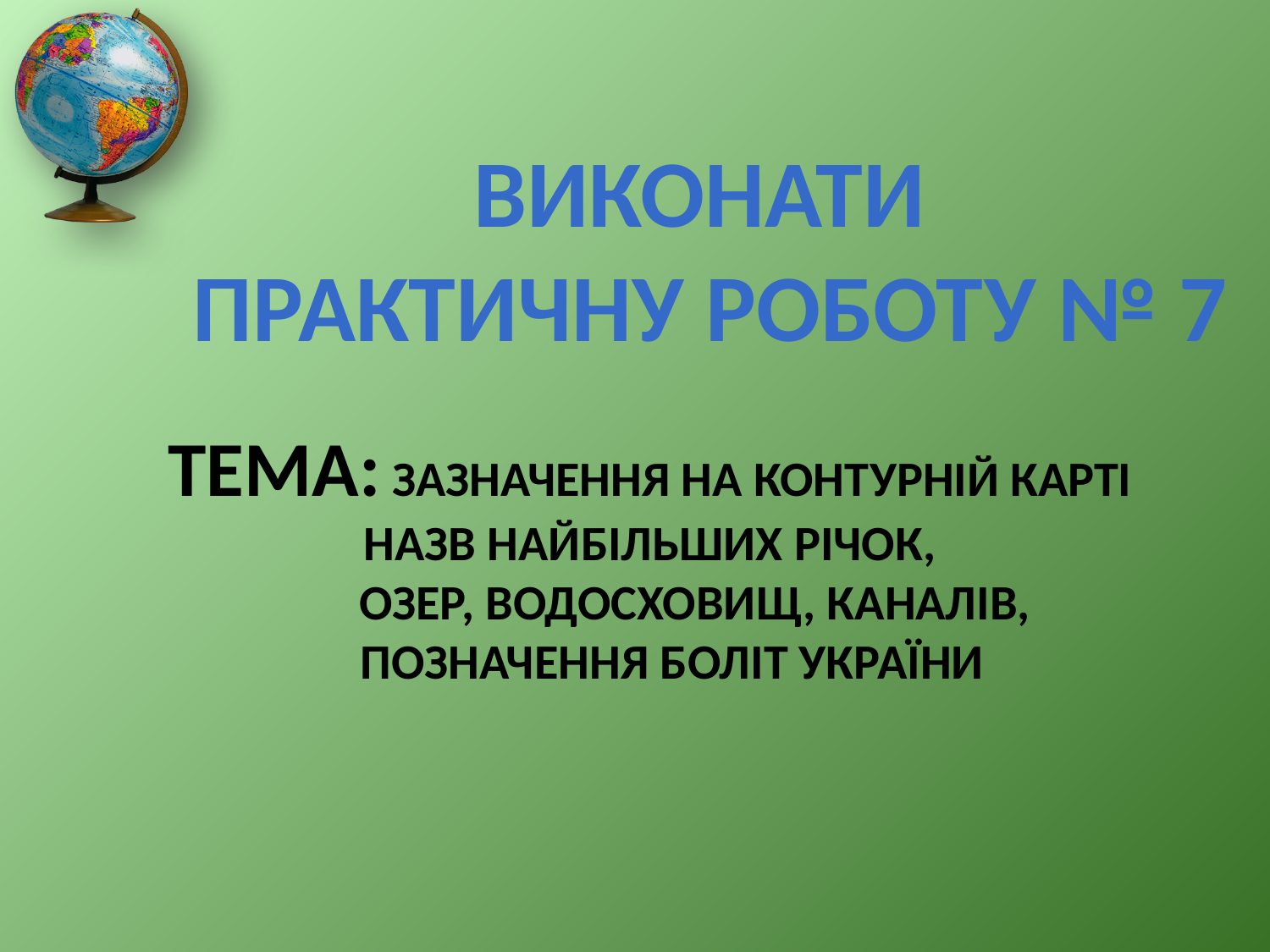

Виконати
практичну роботу № 7
ТЕМА: Зазначення на контурній карті назв найбільших річок,
         Озер, водосховищ, каналів,
    позначення боліт України